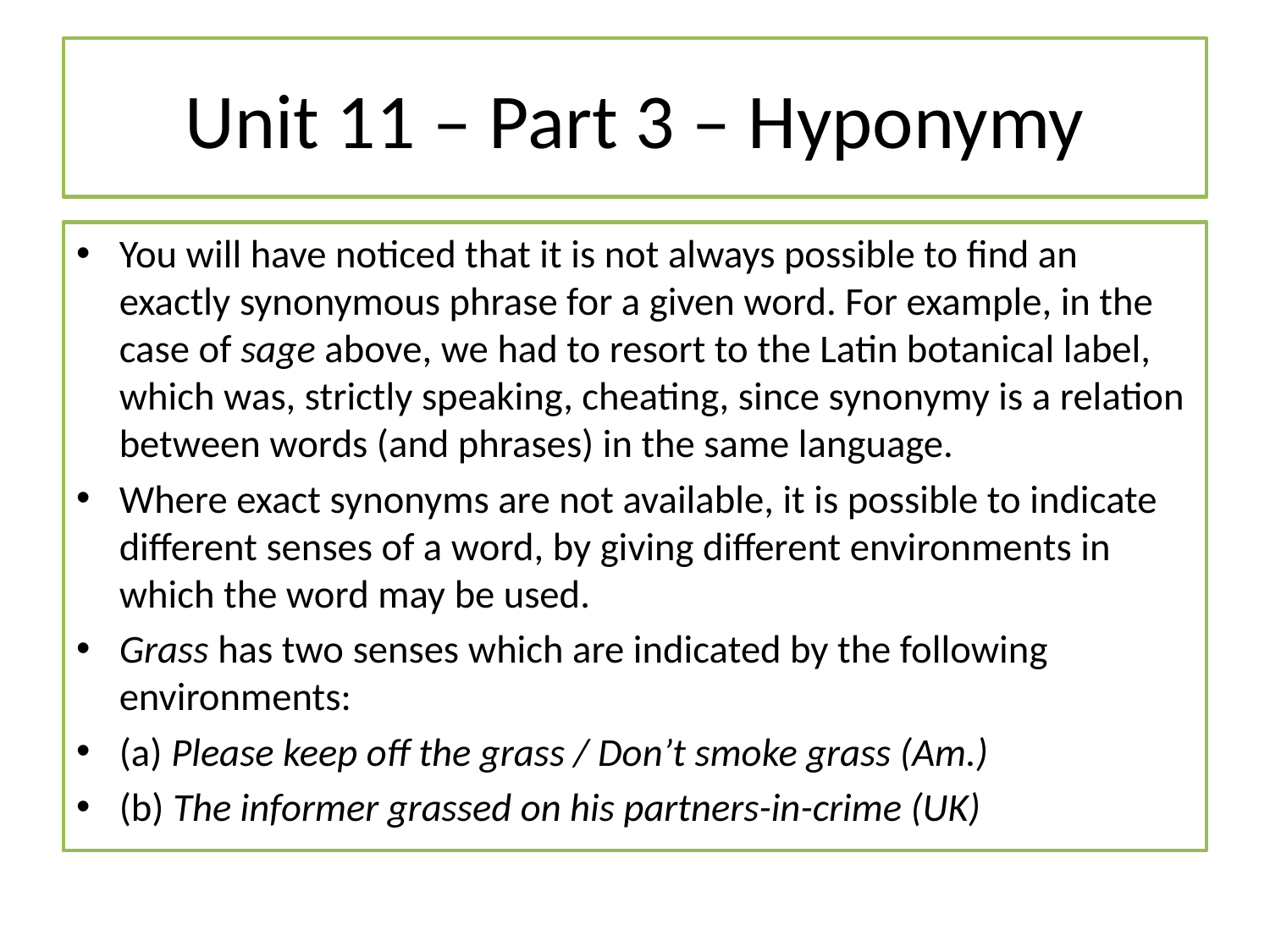

# Unit 11 – Part 3 – Hyponymy
You will have noticed that it is not always possible to find an exactly synonymous phrase for a given word. For example, in the case of sage above, we had to resort to the Latin botanical label, which was, strictly speaking, cheating, since synonymy is a relation between words (and phrases) in the same language.
Where exact synonyms are not available, it is possible to indicate different senses of a word, by giving different environments in which the word may be used.
Grass has two senses which are indicated by the following environments:
(a) Please keep off the grass / Don’t smoke grass (Am.)
(b) The informer grassed on his partners-in-crime (UK)